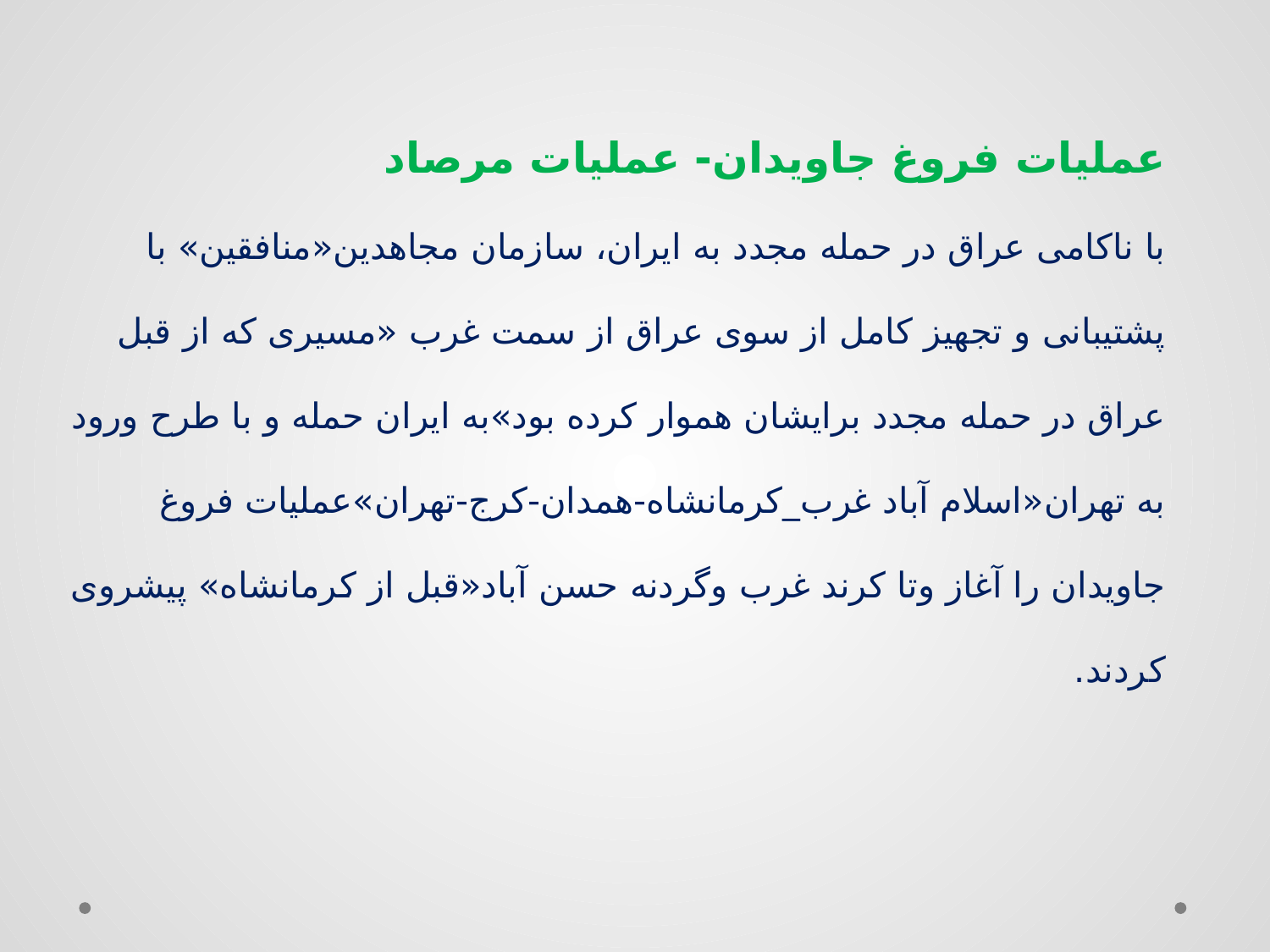

# عملیات فروغ جاویدان- عملیات مرصاد با ناکامی عراق در حمله مجدد به ایران، سازمان مجاهدین«منافقین» با پشتیبانی و تجهیز کامل از سوی عراق از سمت غرب «مسیری که از قبل عراق در حمله مجدد برایشان هموار کرده بود»به ایران حمله و با طرح ورود به تهران«اسلام آباد غرب_کرمانشاه-همدان-کرج-تهران»عملیات فروغ جاویدان را آغاز وتا کرند غرب وگردنه حسن آباد«قبل از کرمانشاه» پیشروی کردند.